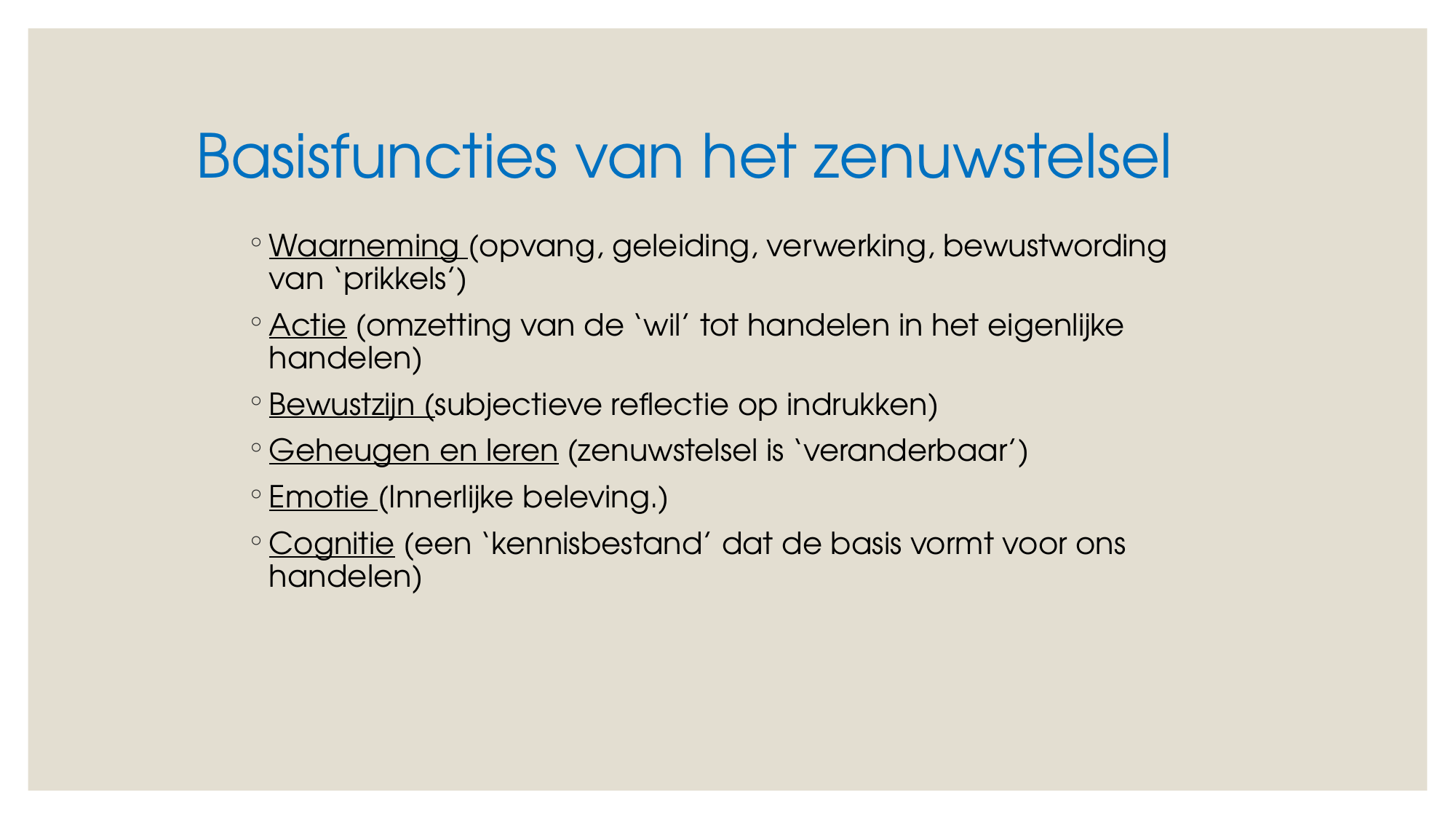

# Basisfuncties van het zenuwstelsel
Waarneming (opvang, geleiding, verwerking, bewustwording van ‘prikkels’)
Actie (omzetting van de ‘wil’ tot handelen in het eigenlijke handelen)
Bewustzijn (subjectieve reflectie op indrukken)
Geheugen en leren (zenuwstelsel is ‘veranderbaar’)
Emotie (Innerlijke beleving.)
Cognitie (een ‘kennisbestand’ dat de basis vormt voor ons handelen)